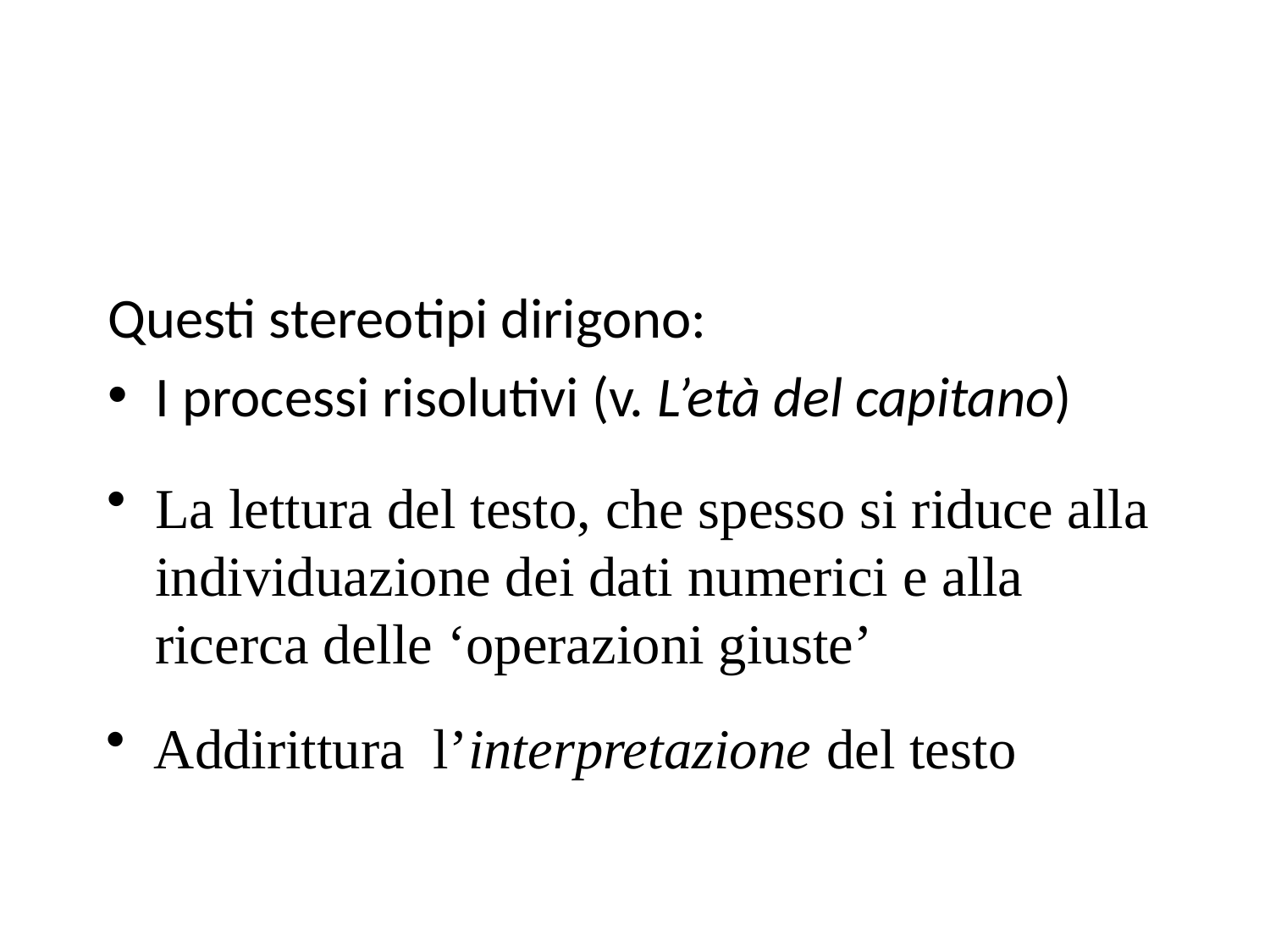

#
Questi stereotipi dirigono:
I processi risolutivi (v. L’età del capitano)
La lettura del testo, che spesso si riduce alla individuazione dei dati numerici e alla ricerca delle ‘operazioni giuste’
Addirittura  l’interpretazione del testo